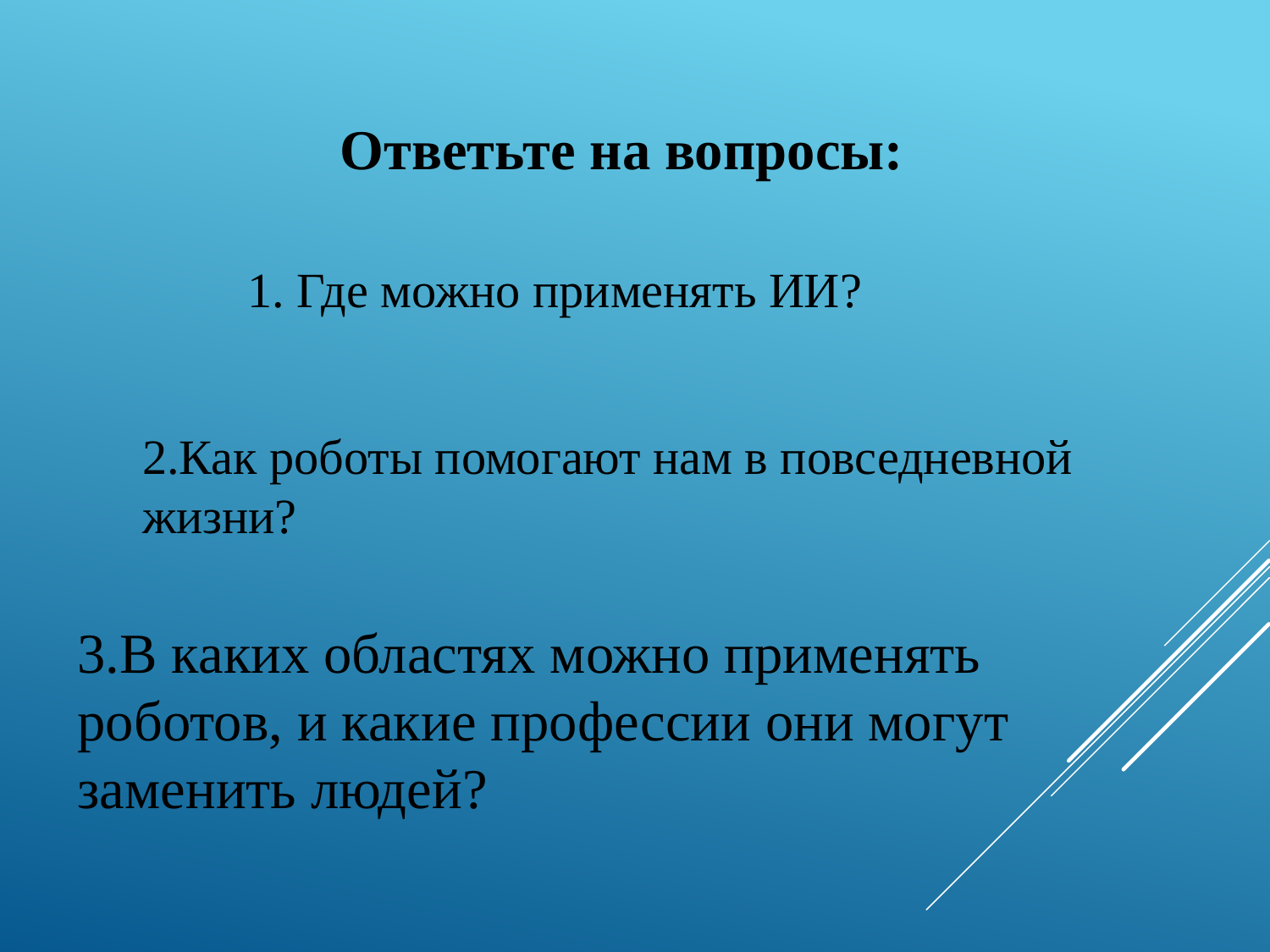

Ответьте на вопросы:

1. Где можно применять ИИ?
2.Как роботы помогают нам в повседневной жизни?
3.В каких областях можно применять роботов, и какие профессии они могут заменить людей?